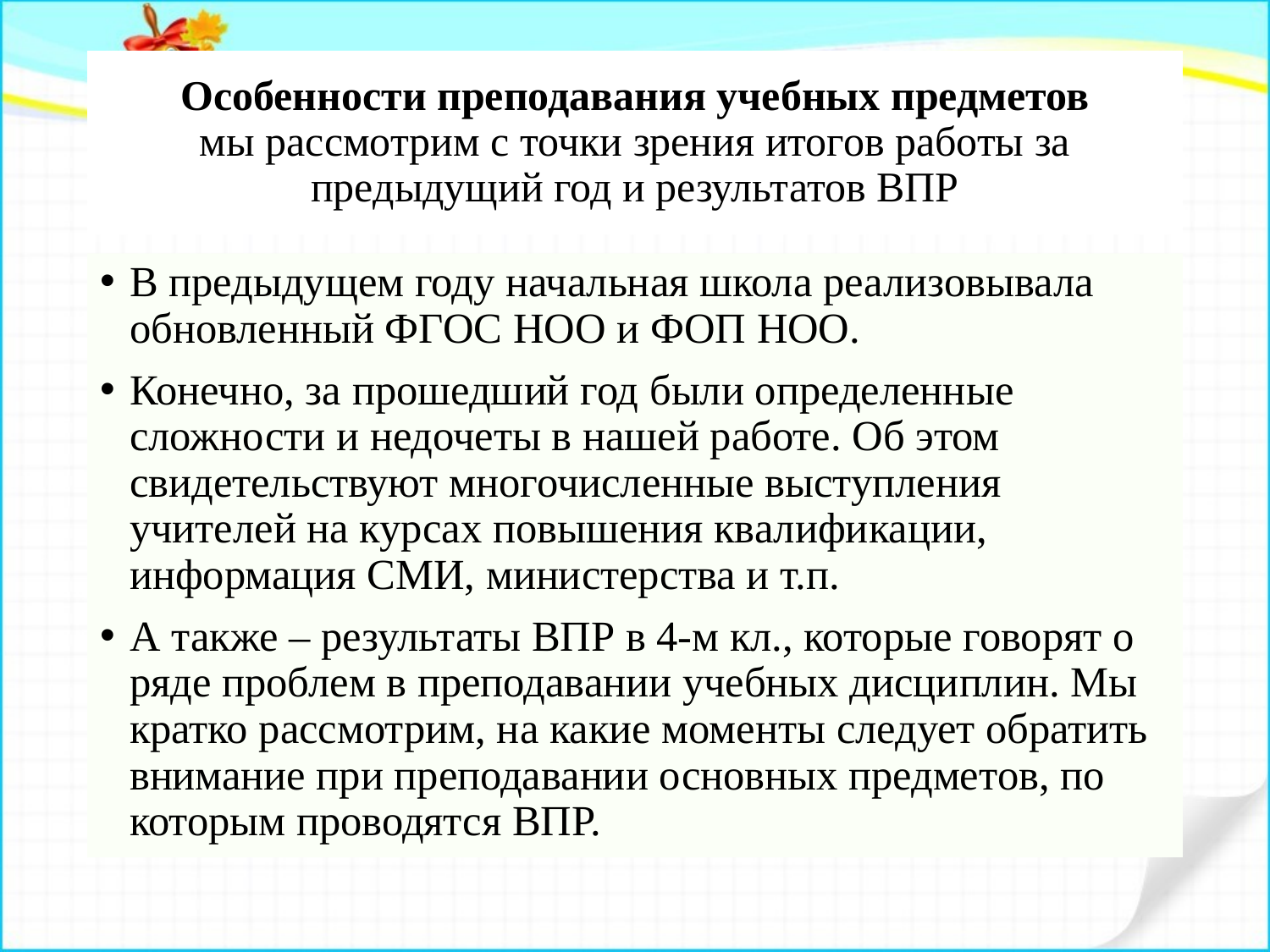

# Особенности преподавания учебных предметов мы рассмотрим с точки зрения итогов работы за предыдущий год и результатов ВПР
В предыдущем году начальная школа реализовывала обновленный ФГОС НОО и ФОП НОО.
Конечно, за прошедший год были определенные сложности и недочеты в нашей работе. Об этом свидетельствуют многочисленные выступления учителей на курсах повышения квалификации, информация СМИ, министерства и т.п.
А также – результаты ВПР в 4-м кл., которые говорят о ряде проблем в преподавании учебных дисциплин. Мы кратко рассмотрим, на какие моменты следует обратить внимание при преподавании основных предметов, по которым проводятся ВПР.